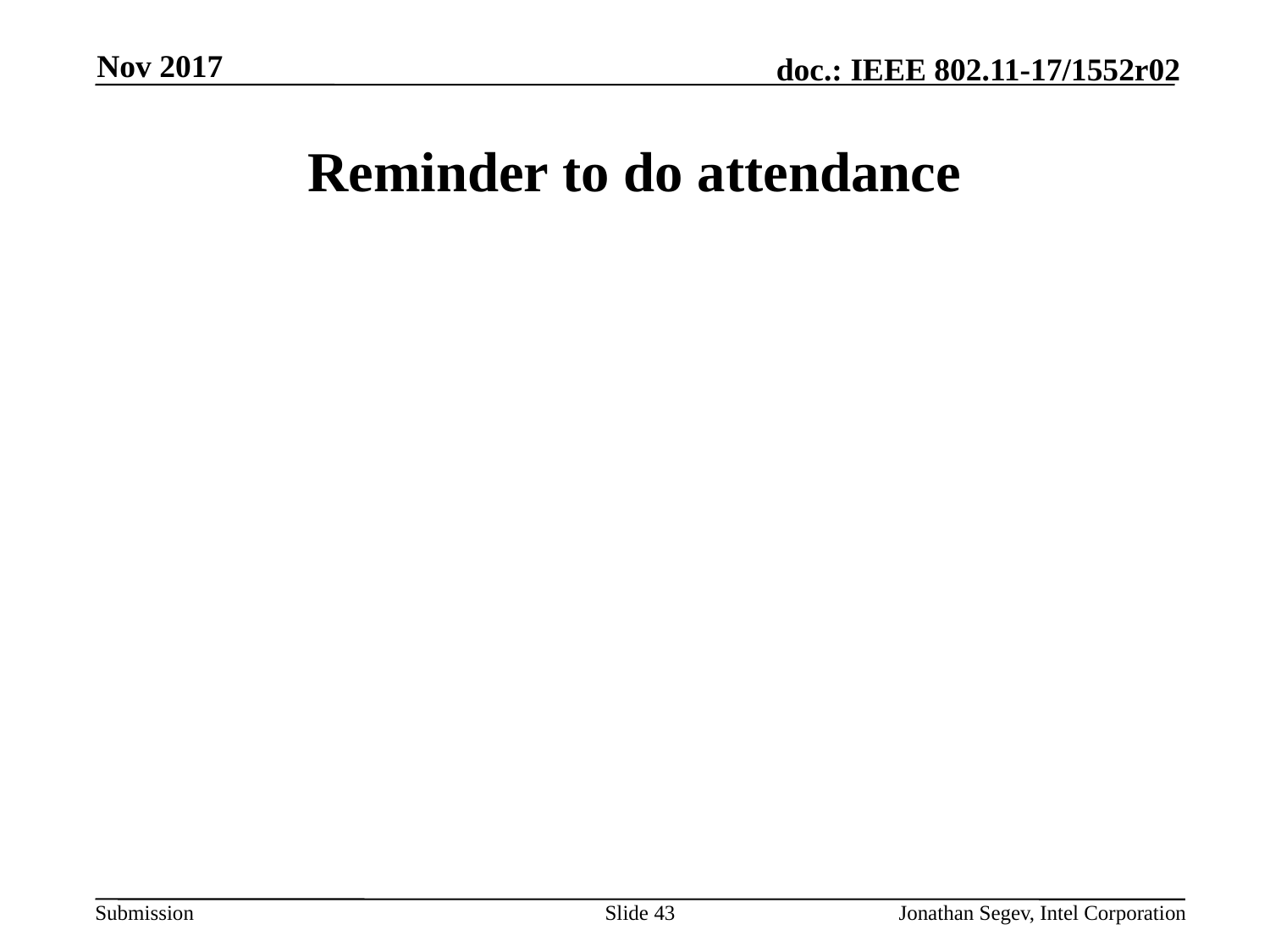

Nov 2017
# Reminder to do attendance

Slide 43
Jonathan Segev, Intel Corporation